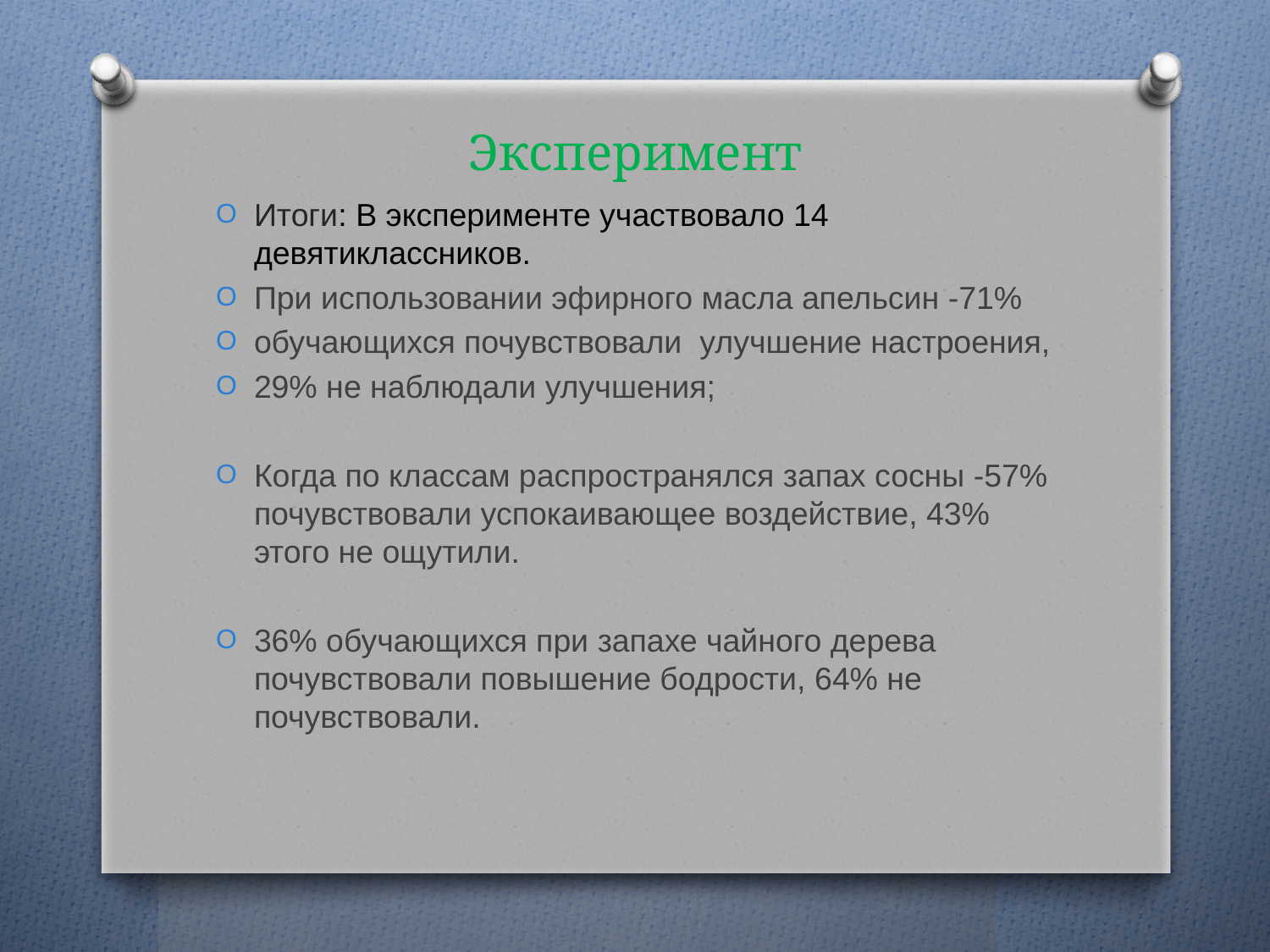

# Эксперимент
Итоги: В эксперименте участвовало 14 девятиклассников.
При использовании эфирного масла апельсин -71%
обучающихся почувствовали  улучшение настроения,
29% не наблюдали улучшения;

Когда по классам распространялся запах сосны -57% почувствовали успокаивающее воздействие, 43% этого не ощутили.

36% обучающихся при запахе чайного дерева почувствовали повышение бодрости, 64% не почувствовали.